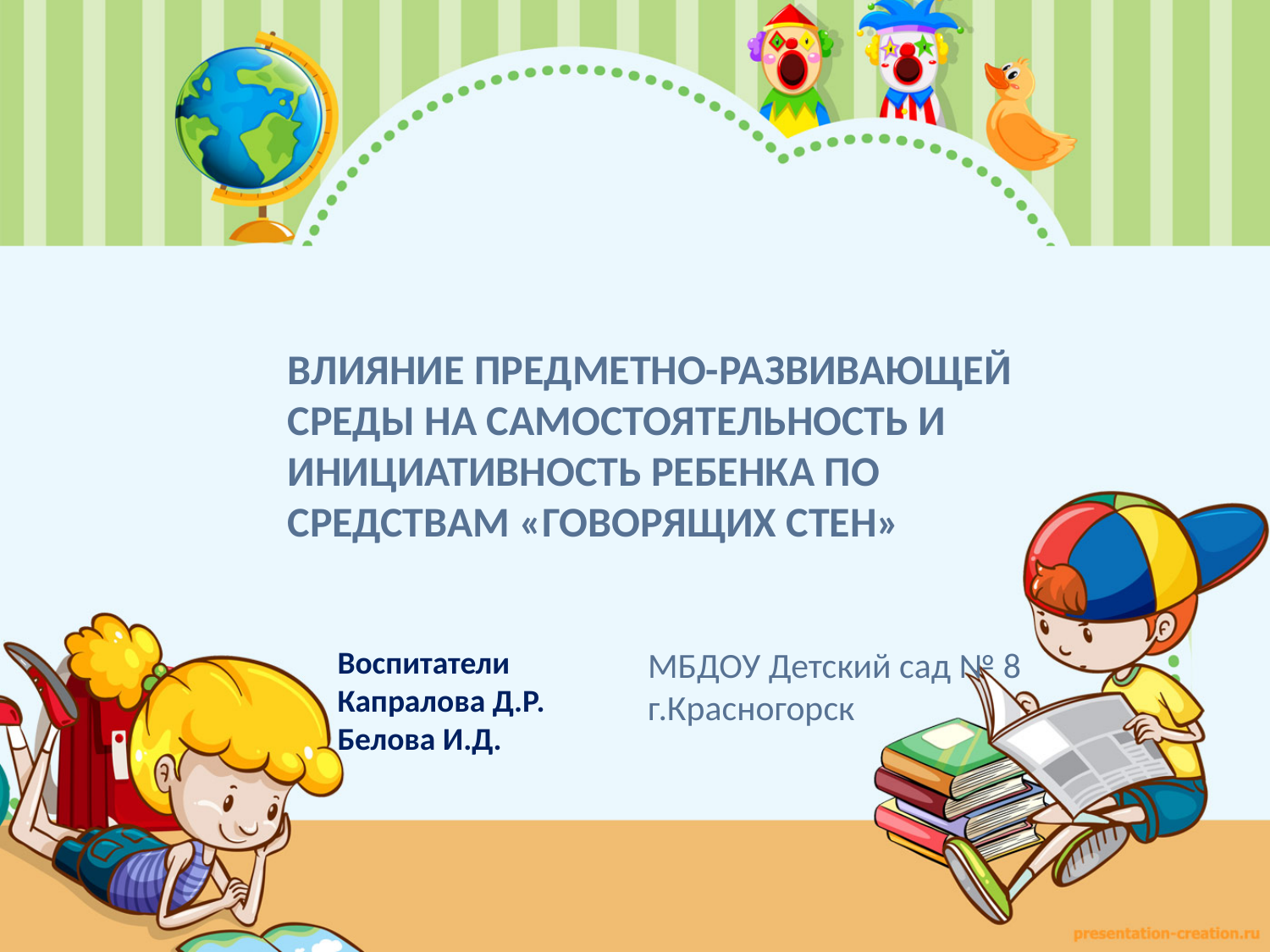

# Влияние предметно-развивающей среды на самостоятельность и инициативность ребенка по средствам «говорящих стен»
МБДОУ Детский сад № 8 г.Красногорск
Воспитатели Капралова Д.Р.
Белова И.Д.